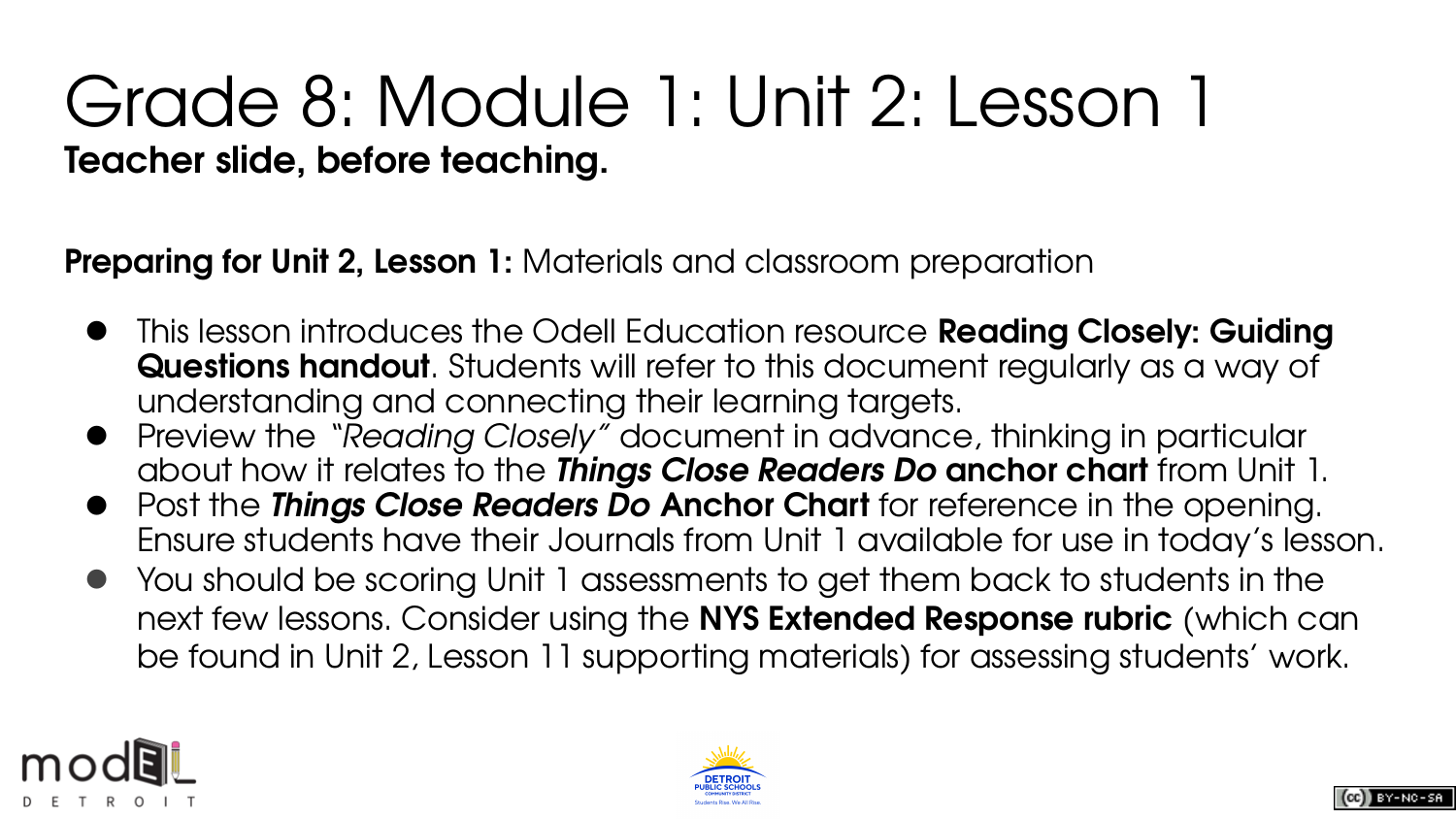

# Grade 8: Module 1: Unit 2: Lesson 1
Teacher slide, before teaching.
Preparing for Unit 2, Lesson 1: Materials and classroom preparation

This lesson introduces the Odell Education resource Reading Closely: Guiding Questions handout. Students will refer to this document regularly as a way of understanding and connecting their learning targets.
Preview the “Reading Closely” document in advance, thinking in particular about how it relates to the Things Close Readers Do anchor chart from Unit 1.
Post the Things Close Readers Do Anchor Chart for reference in the opening.
Ensure students have their Journals from Unit 1 available for use in today’s lesson.
You should be scoring Unit 1 assessments to get them back to students in the next few lessons. Consider using the NYS Extended Response rubric (which can be found in Unit 2, Lesson 11 supporting materials) for assessing students’ work.